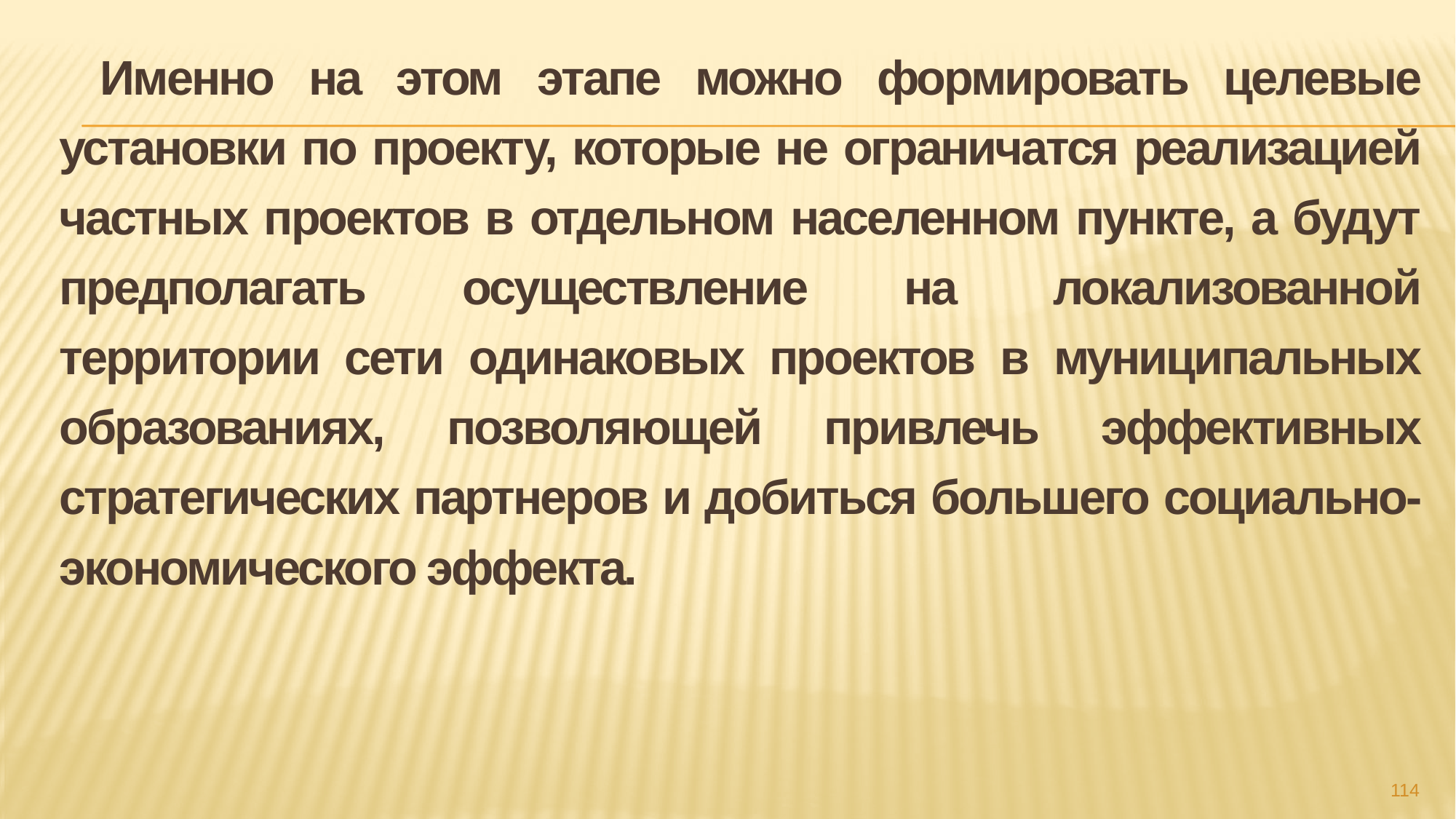

Именно на этом этапе можно формировать целевые установки по проекту, которые не ограничатся реализацией частных проектов в отдельном населенном пункте, а будут предполагать осуществление на локализованной территории сети одинаковых проектов в муниципальных образованиях, позволяющей привлечь эффективных стратегических партнеров и добиться большего социально-экономического эффекта.
#
114